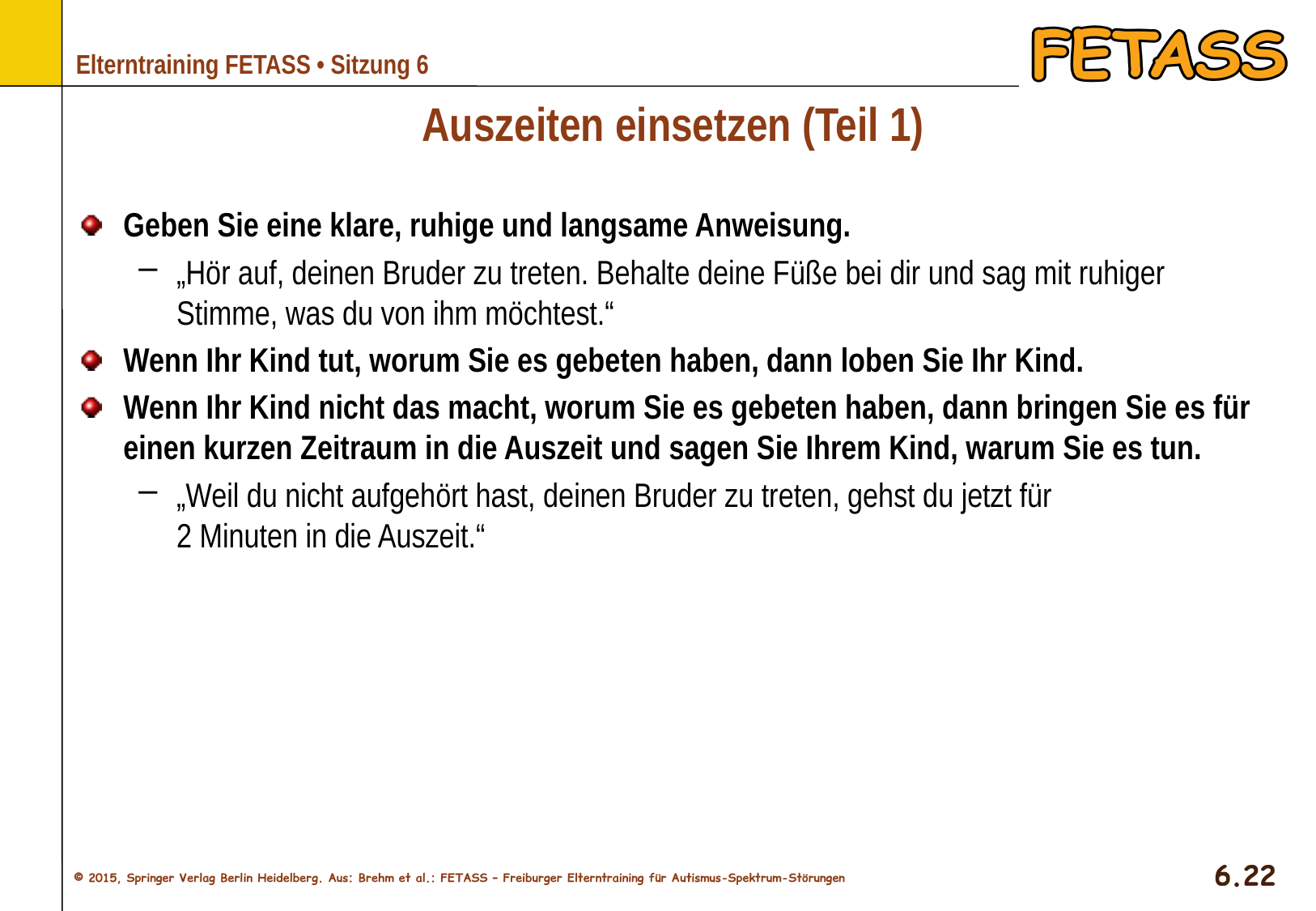

# Auszeiten einsetzen (Teil 1)
Geben Sie eine klare, ruhige und langsame Anweisung.
„Hör auf, deinen Bruder zu treten. Behalte deine Füße bei dir und sag mit ruhiger Stimme, was du von ihm möchtest.“
Wenn Ihr Kind tut, worum Sie es gebeten haben, dann loben Sie Ihr Kind.
Wenn Ihr Kind nicht das macht, worum Sie es gebeten haben, dann bringen Sie es für einen kurzen Zeitraum in die Auszeit und sagen Sie Ihrem Kind, warum Sie es tun.
„Weil du nicht aufgehört hast, deinen Bruder zu treten, gehst du jetzt für
2 Minuten in die Auszeit.“
6.22